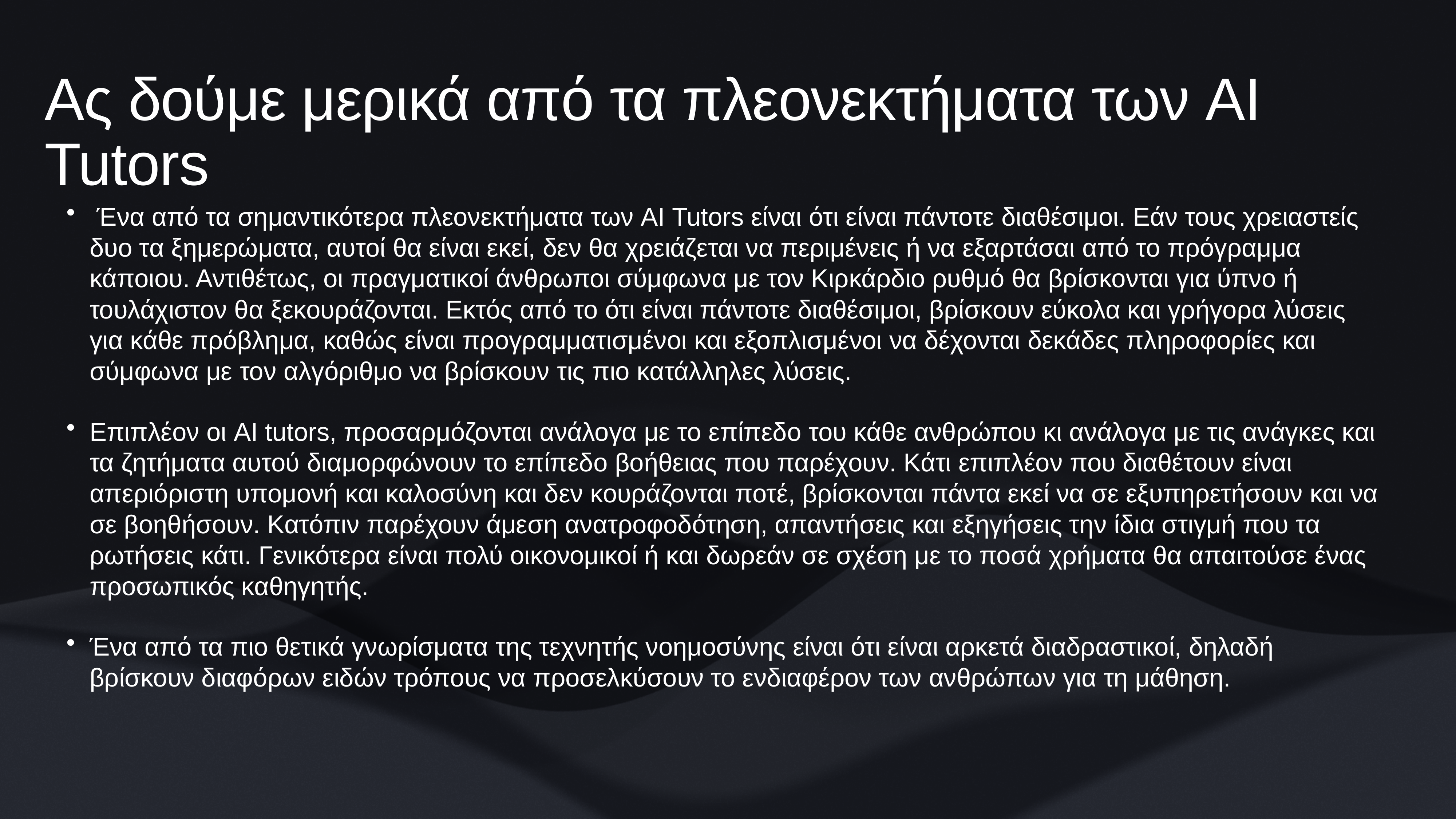

# Ας δούμε μερικά από τα πλεονεκτήματα των AI Tutors

 Ένα από τα σημαντικότερα πλεονεκτήματα των AI Tutors είναι ότι είναι πάντοτε διαθέσιμοι. Εάν τους χρειαστείς δυο τα ξημερώματα, αυτοί θα είναι εκεί, δεν θα χρειάζεται να περιμένεις ή να εξαρτάσαι από το πρόγραμμα κάποιου. Αντιθέτως, οι πραγματικοί άνθρωποι σύμφωνα με τον Κιρκάρδιο ρυθμό θα βρίσκονται για ύπνο ή τουλάχιστον θα ξεκουράζονται. Εκτός από το ότι είναι πάντοτε διαθέσιμοι, βρίσκουν εύκολα και γρήγορα λύσεις για κάθε πρόβλημα, καθώς είναι προγραμματισμένοι και εξοπλισμένοι να δέχονται δεκάδες πληροφορίες και σύμφωνα με τον αλγόριθμο να βρίσκουν τις πιο κατάλληλες λύσεις.
Επιπλέον οι AI tutors, προσαρμόζονται ανάλογα με το επίπεδο του κάθε ανθρώπου κι ανάλογα με τις ανάγκες και τα ζητήματα αυτού διαμορφώνουν το επίπεδο βοήθειας που παρέχουν. Κάτι επιπλέον που διαθέτουν είναι απεριόριστη υπομονή και καλοσύνη και δεν κουράζονται ποτέ, βρίσκονται πάντα εκεί να σε εξυπηρετήσουν και να σε βοηθήσουν. Κατόπιν παρέχουν άμεση ανατροφοδότηση, απαντήσεις και εξηγήσεις την ίδια στιγμή που τα ρωτήσεις κάτι. Γενικότερα είναι πολύ οικονομικοί ή και δωρεάν σε σχέση με το ποσά χρήματα θα απαιτούσε ένας προσωπικός καθηγητής.
Ένα από τα πιο θετικά γνωρίσματα της τεχνητής νοημοσύνης είναι ότι είναι αρκετά διαδραστικοί, δηλαδή βρίσκουν διαφόρων ειδών τρόπους να προσελκύσουν το ενδιαφέρον των ανθρώπων για τη μάθηση.